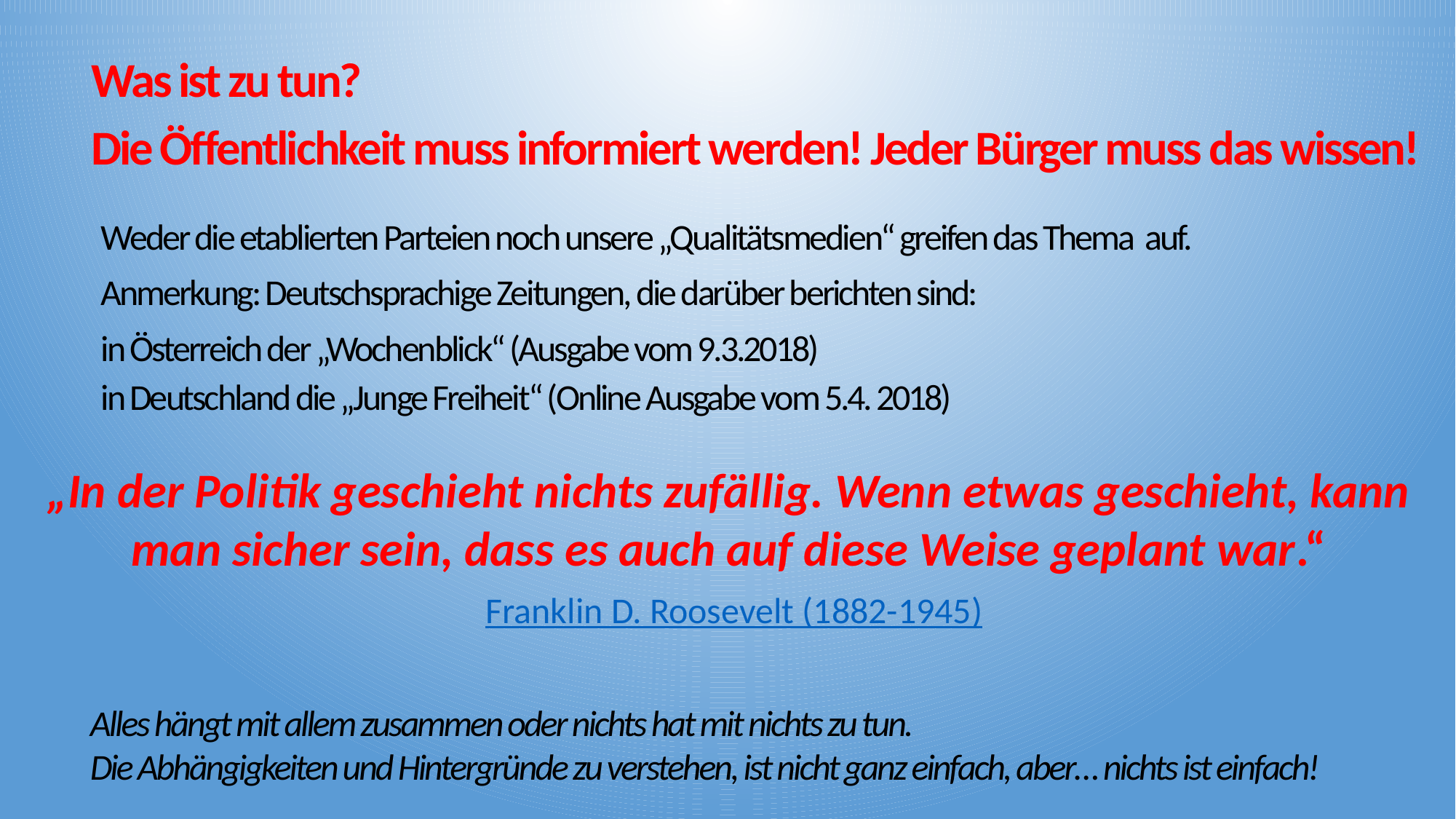

Was ist zu tun?
Die Öffentlichkeit muss informiert werden! Jeder Bürger muss das wissen!
Weder die etablierten Parteien noch unsere „Qualitätsmedien“ greifen das Thema  auf.
Anmerkung: Deutschsprachige Zeitungen, die darüber berichten sind:
in Österreich der „Wochenblick“ (Ausgabe vom 9.3.2018)
in Deutschland die „Junge Freiheit“ (Online Ausgabe vom 5.4. 2018)
„In der Politik geschieht nichts zufällig. Wenn etwas geschieht, kann man sicher sein, dass es auch auf diese Weise geplant war.“
 Franklin D. Roosevelt (1882-1945)
Alles hängt mit allem zusammen oder nichts hat mit nichts zu tun.
Die Abhängigkeiten und Hintergründe zu verstehen, ist nicht ganz einfach, aber… nichts ist einfach!